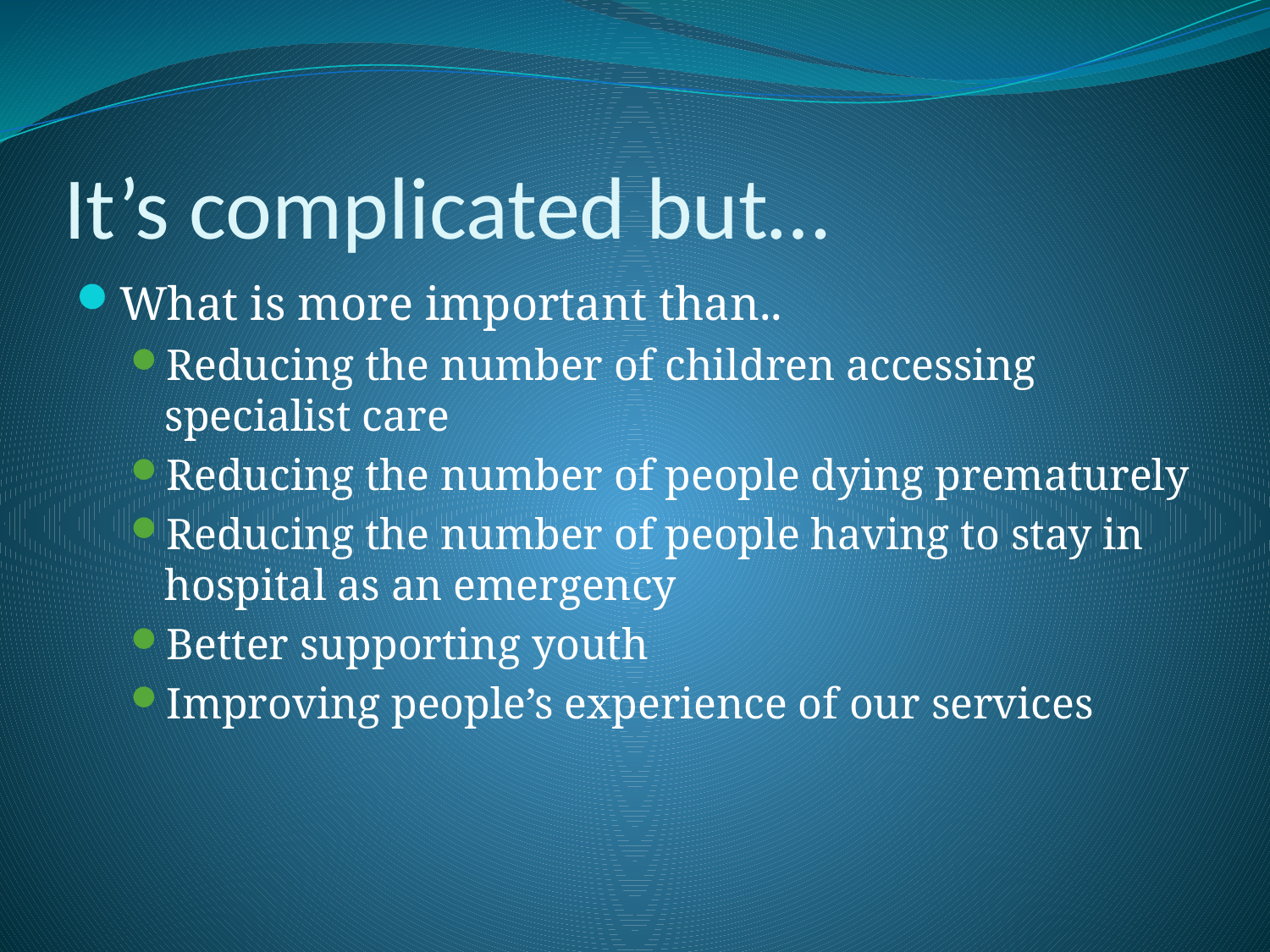

# It’s complicated but…
What is more important than..
Reducing the number of children accessing specialist care
Reducing the number of people dying prematurely
Reducing the number of people having to stay in hospital as an emergency
Better supporting youth
Improving people’s experience of our services